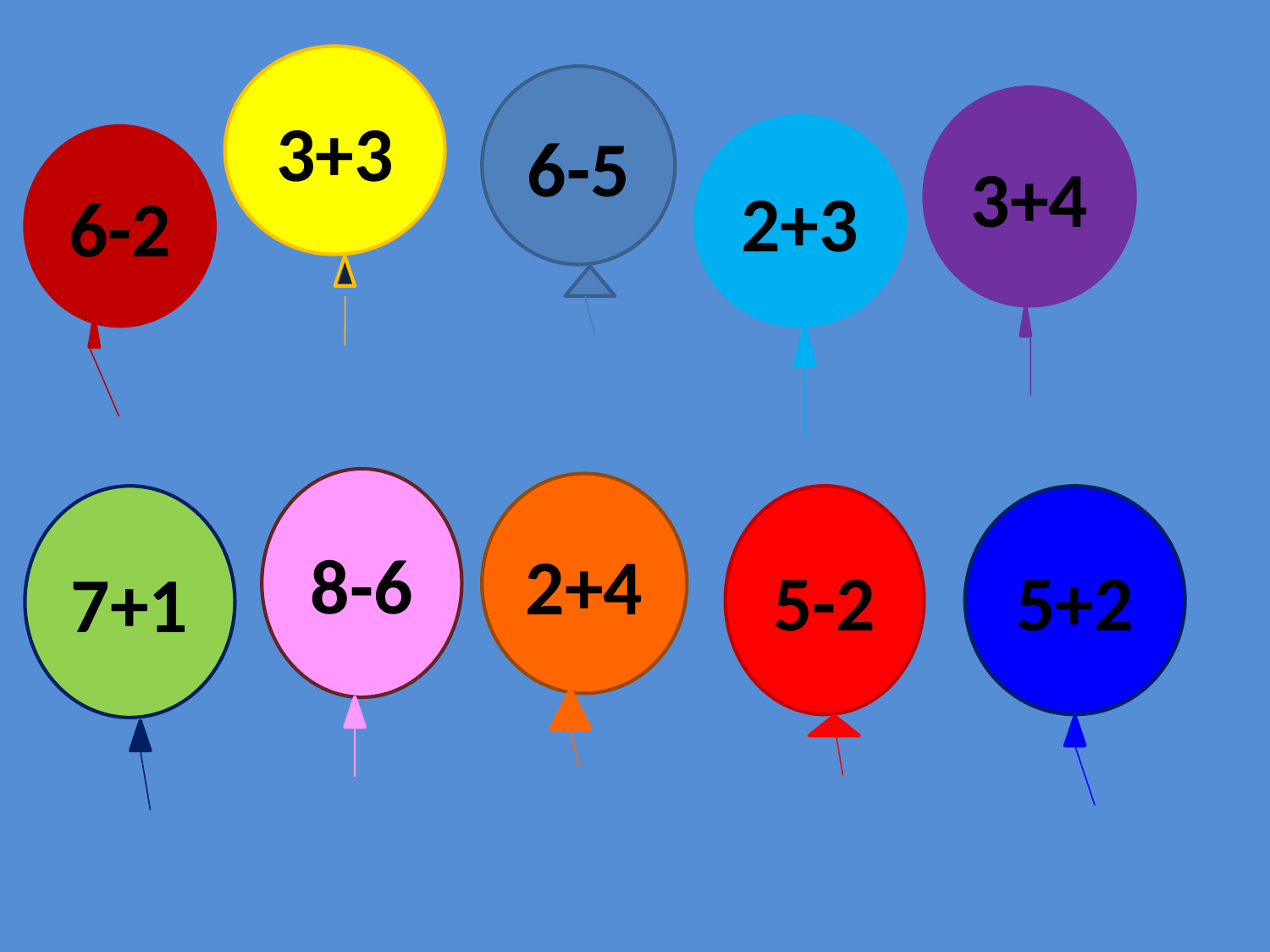

3+3
6-5
3+4
2+3
6-2

8-6
2+4
5-2
7+1
5+2